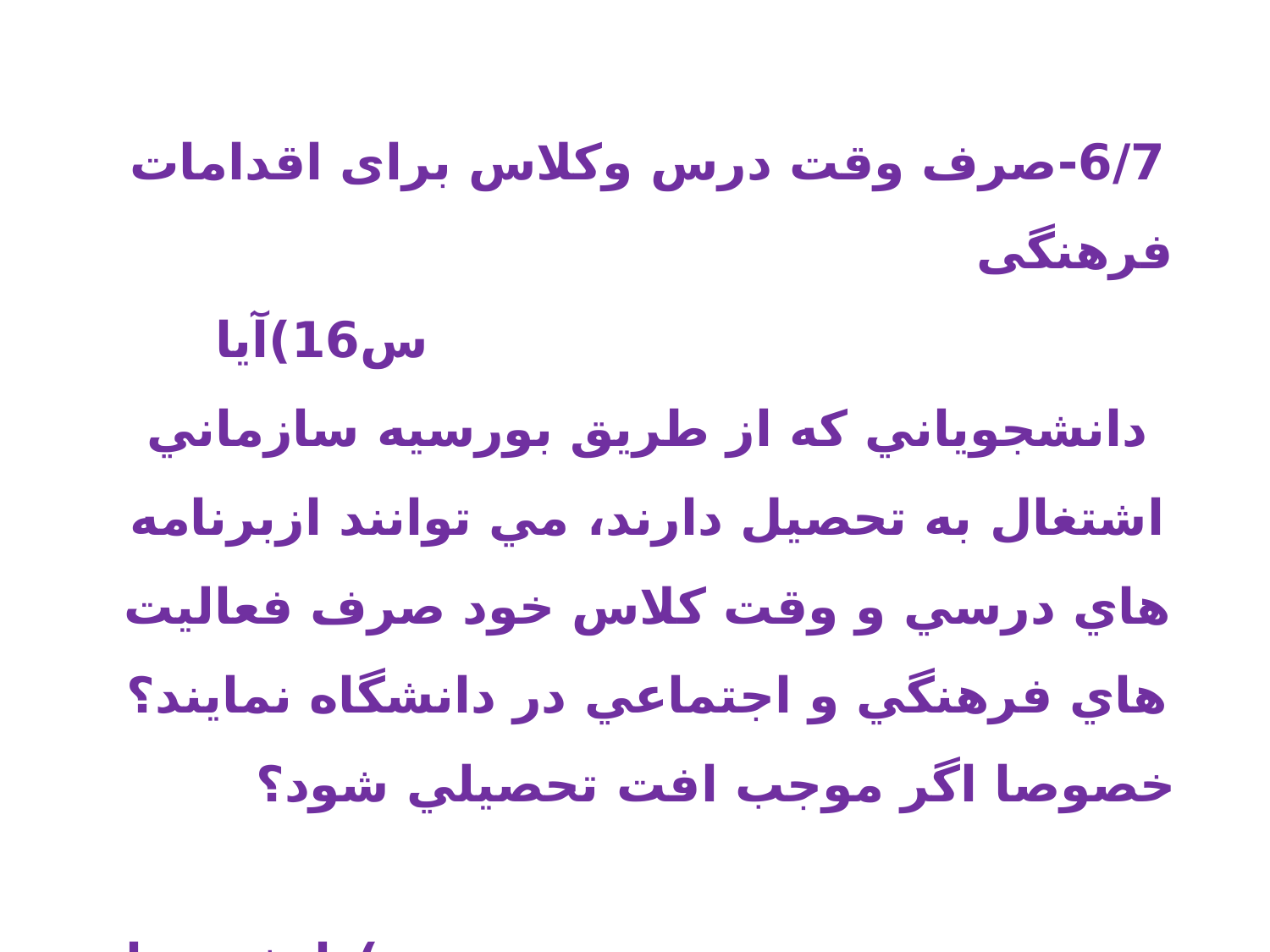

6/7-صرف وقت درس وکلاس برای اقدامات فرهنگی                                                                                         س16)آيا دانشجوياني كه از طريق بورسيه سازماني اشتغال به تحصيل دارند، مي توانند ازبرنامه هاي درسي و وقت كلاس خود صرف فعاليت هاي فرهنگي و اجتماعي در دانشگاه نمايند؟ خصوصا اگر موجب افت تحصيلي شود؟                                                                                                                   ج)دانشجو تا وقتي كه از مزاياي مخصوص دانشجوئي استفاده مي كند بايد از برنامه هاي درسي مخصوص دانشجويان متابعت كند والّا استفاده از آن مزايا از قبيل شهريه و كمك هزينه و غيره براي او جايز نيست.